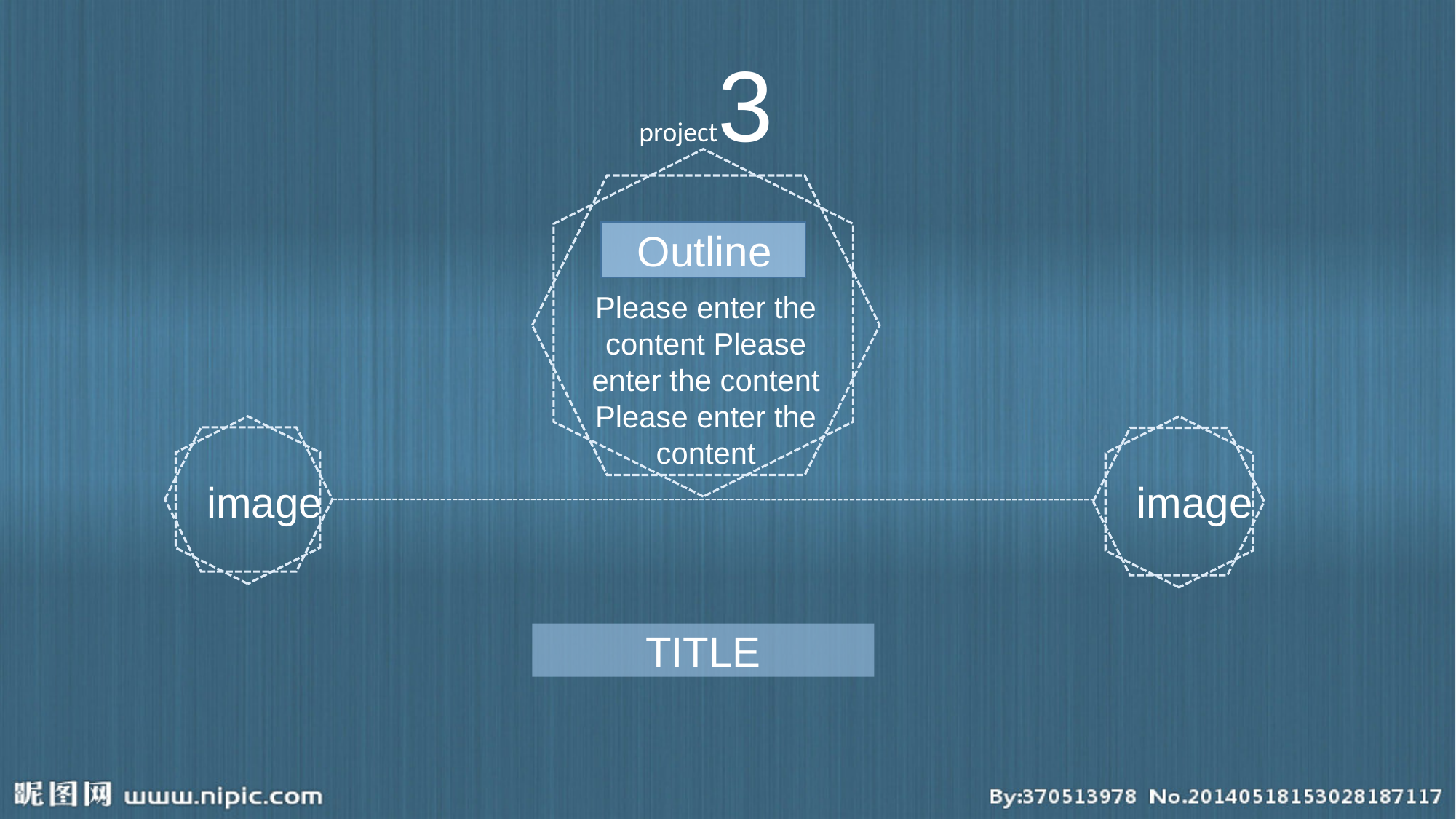

project3

Outline

Please enter the content Please enter the content Please enter the content

image
image
TITLE